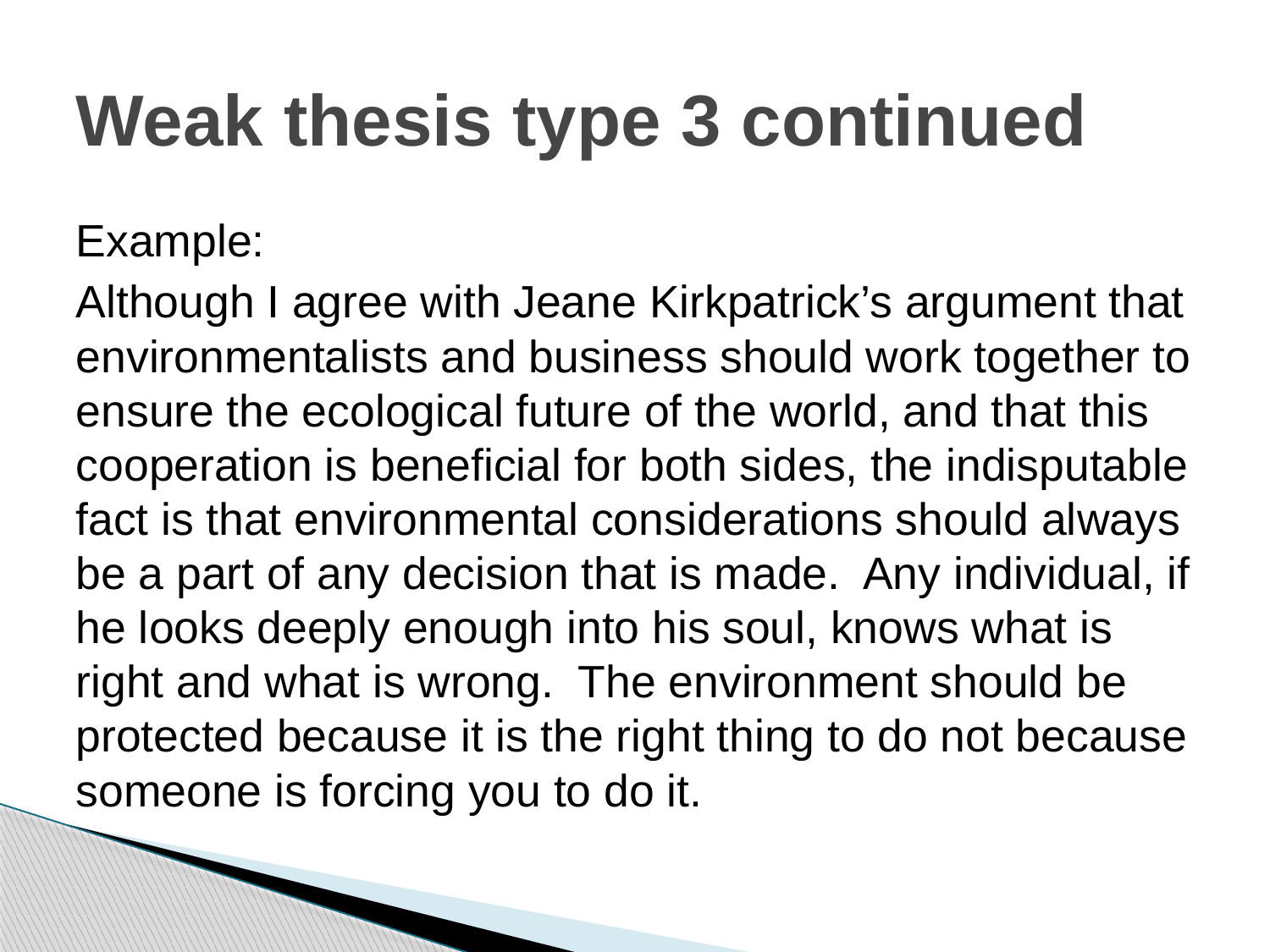

# Weak thesis type 3 continued
Example:
Although I agree with Jeane Kirkpatrick’s argument that environmentalists and business should work together to ensure the ecological future of the world, and that this cooperation is beneficial for both sides, the indisputable fact is that environmental considerations should always be a part of any decision that is made.  Any individual, if he looks deeply enough into his soul, knows what is right and what is wrong.  The environment should be protected because it is the right thing to do not because someone is forcing you to do it.